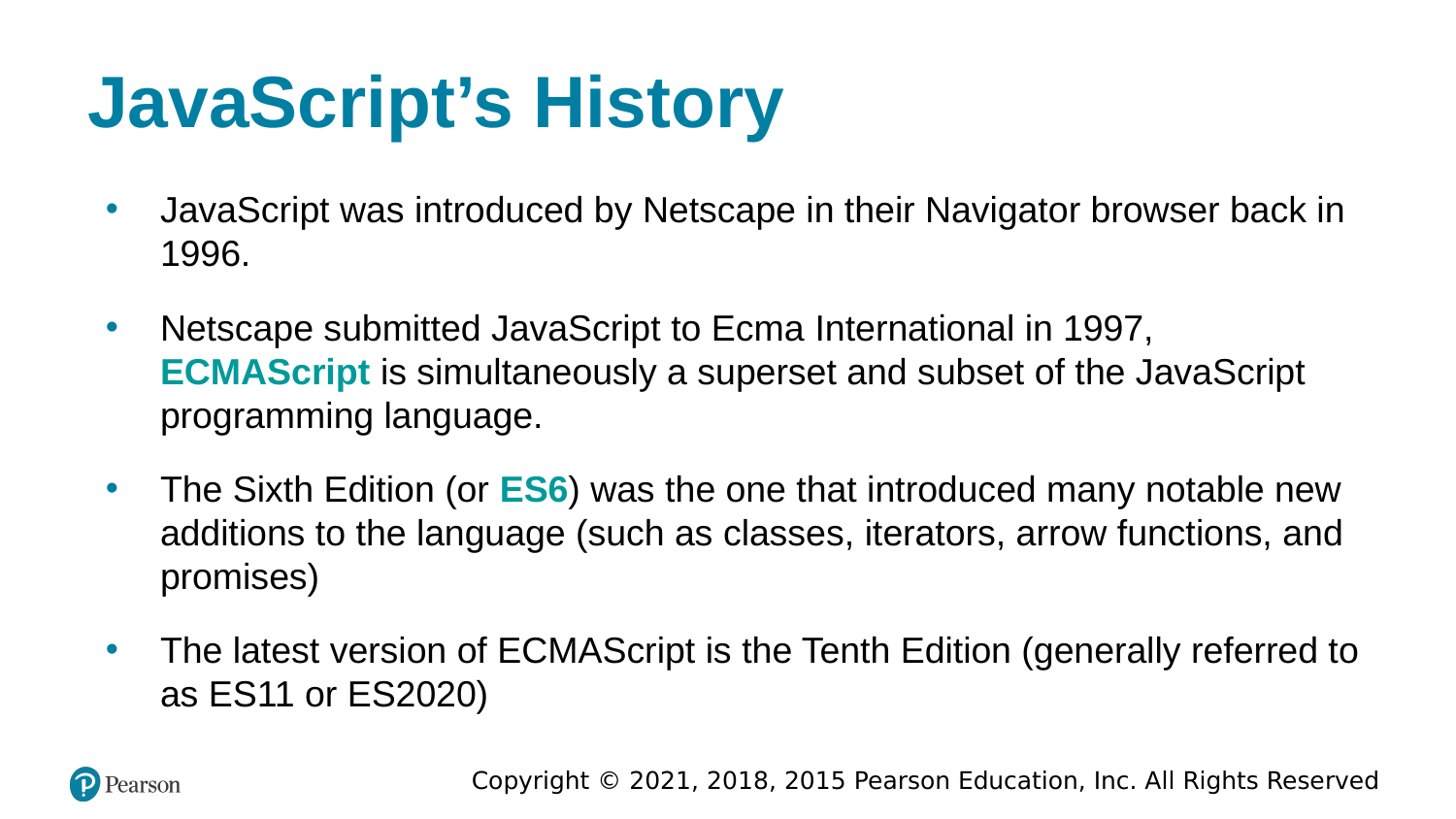

# JavaScript’s History
JavaScript was introduced by Netscape in their Navigator browser back in 1996.
Netscape submitted JavaScript to Ecma International in 1997, ECMAScript is simultaneously a superset and subset of the JavaScript programming language.
The Sixth Edition (or ES6) was the one that introduced many notable new additions to the language (such as classes, iterators, arrow functions, and promises)
The latest version of ECMAScript is the Tenth Edition (generally referred to as ES11 or ES2020)